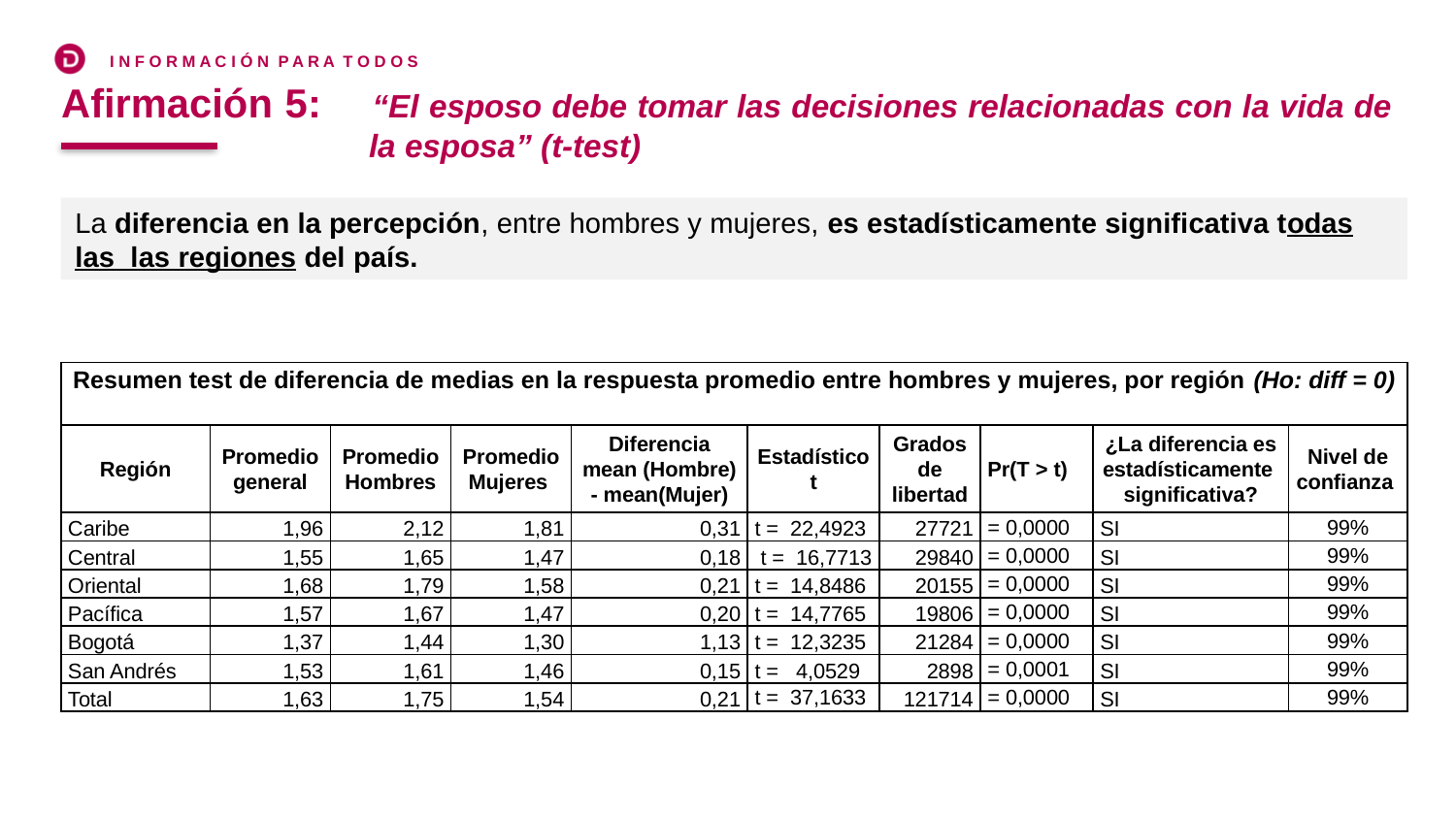

Afirmación 5: 	“El esposo debe tomar las decisiones relacionadas con la vida de la esposa” (t-test)
La diferencia en la percepción, entre hombres y mujeres, es estadísticamente significativa todas las  las regiones del país.
| Resumen test de diferencia de medias en la respuesta promedio entre hombres y mujeres, por región (Ho: diff = 0) |  |  |  |  |  |  |  |  |  |
| --- | --- | --- | --- | --- | --- | --- | --- | --- | --- |
| Región | Promedio general | Promedio Hombres | Promedio Mujeres | Diferencia mean (Hombre) - mean(Mujer) | Estadístico t | Grados de libertad | Pr(T > t) | ¿La diferencia es estadísticamente significativa? | Nivel de confianza |
| Caribe | 1,96 | 2,12 | 1,81 | 0,31 | t = 22,4923 | 27721 | = 0,0000 | SI | 99% |
| Central | 1,55 | 1,65 | 1,47 | 0,18 | t = 16,7713 | 29840 | = 0,0000 | SI | 99% |
| Oriental | 1,68 | 1,79 | 1,58 | 0,21 | t = 14,8486 | 20155 | = 0,0000 | SI | 99% |
| Pacífica | 1,57 | 1,67 | 1,47 | 0,20 | t = 14,7765 | 19806 | = 0,0000 | SI | 99% |
| Bogotá | 1,37 | 1,44 | 1,30 | 1,13 | t = 12,3235 | 21284 | = 0,0000 | SI | 99% |
| San Andrés | 1,53 | 1,61 | 1,46 | 0,15 | t = 4,0529 | 2898 | = 0,0001 | SI | 99% |
| Total | 1,63 | 1,75 | 1,54 | 0,21 | t = 37,1633 | 121714 | = 0,0000 | SI | 99% |